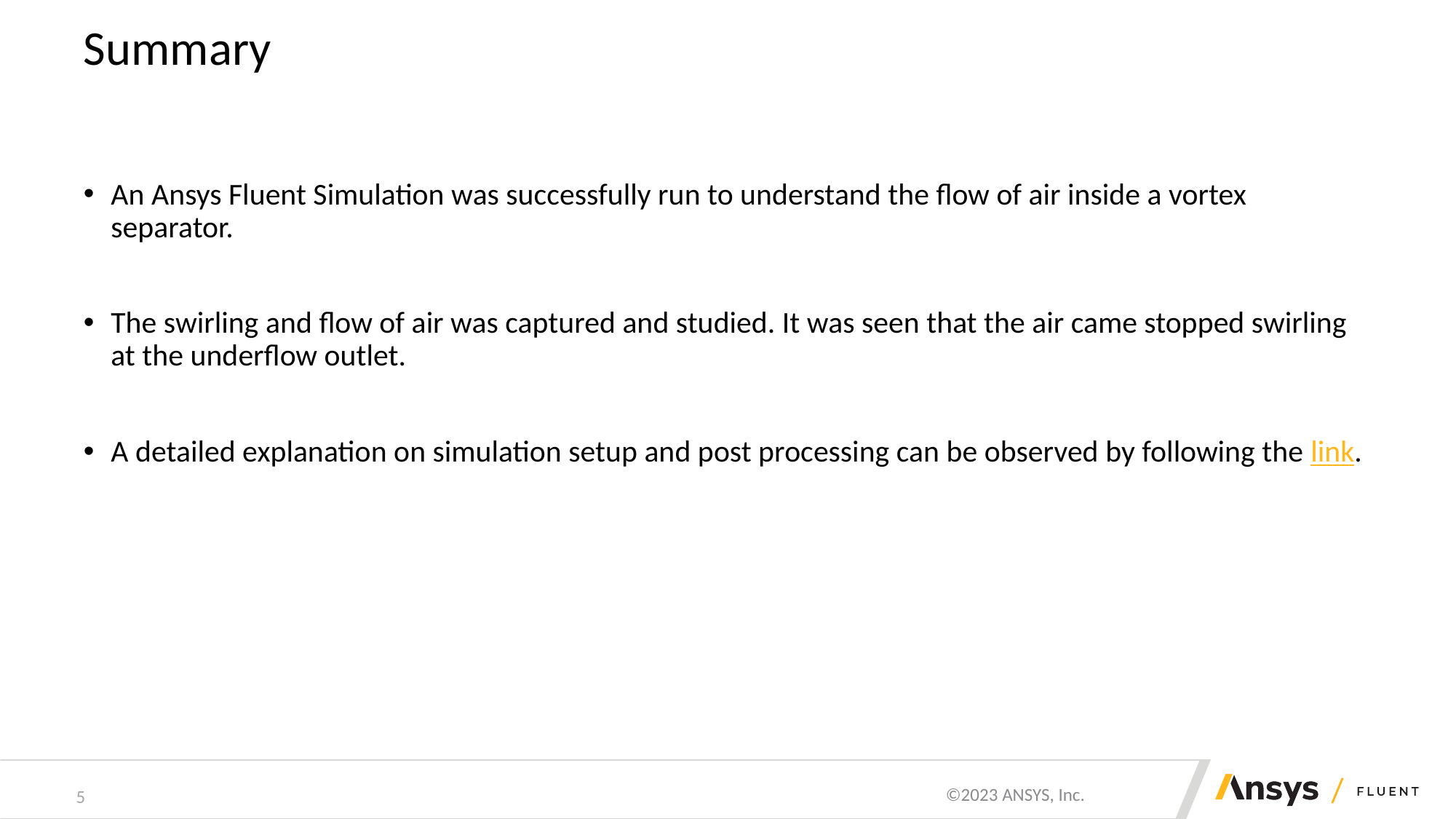

# Summary
An Ansys Fluent Simulation was successfully run to understand the flow of air inside a vortex separator.

The swirling and flow of air was captured and studied. It was seen that the air came stopped swirling at the underflow outlet.

A detailed explanation on simulation setup and post processing can be observed by following the link.
5